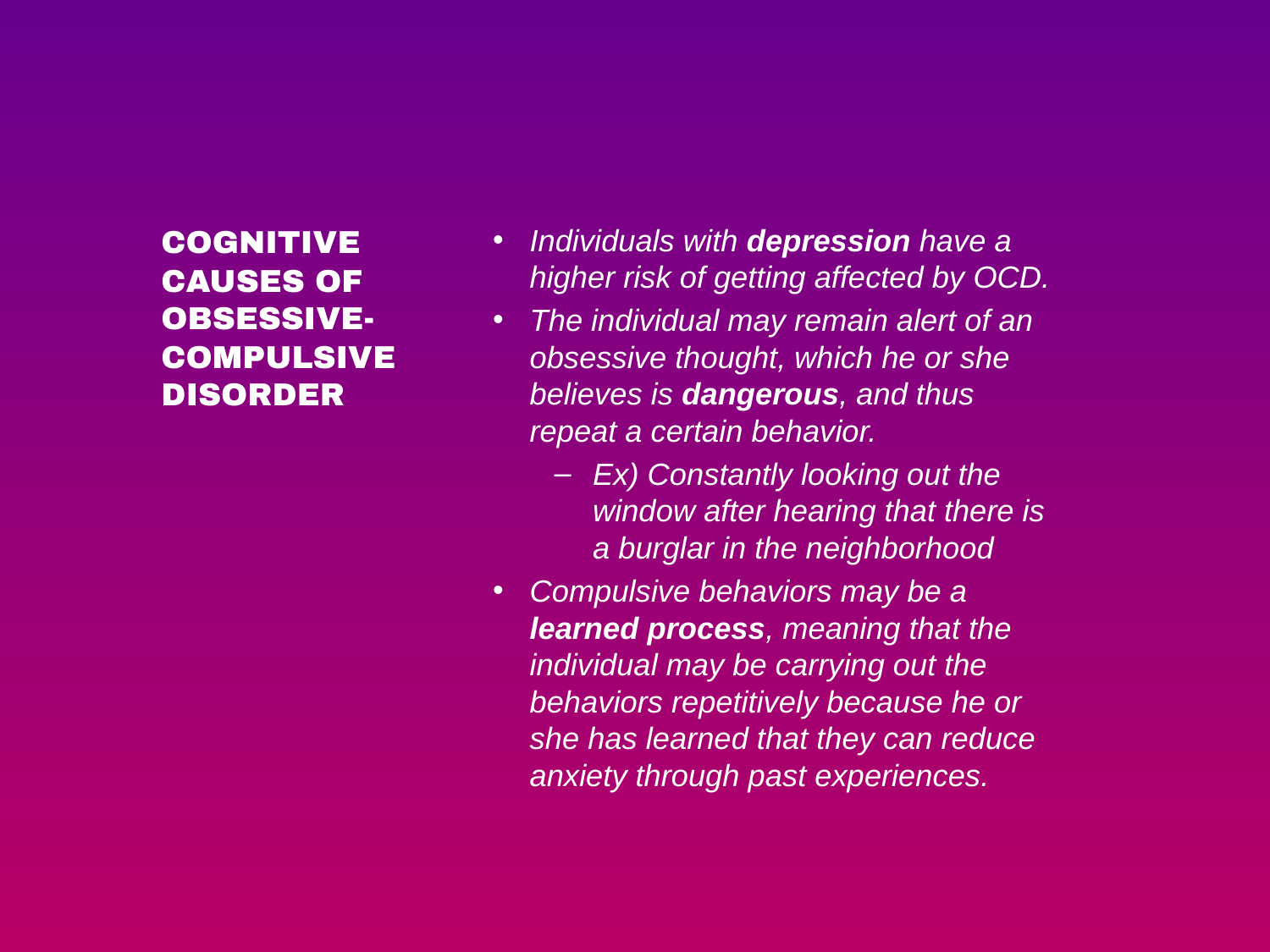

Individuals with depression have a higher risk of getting affected by OCD.
The individual may remain alert of an obsessive thought, which he or she believes is dangerous, and thus repeat a certain behavior.
Ex) Constantly looking out the window after hearing that there is a burglar in the neighborhood
Compulsive behaviors may be a learned process, meaning that the individual may be carrying out the behaviors repetitively because he or she has learned that they can reduce anxiety through past experiences.
# Cognitive causes of obsessive-compulsive disorder